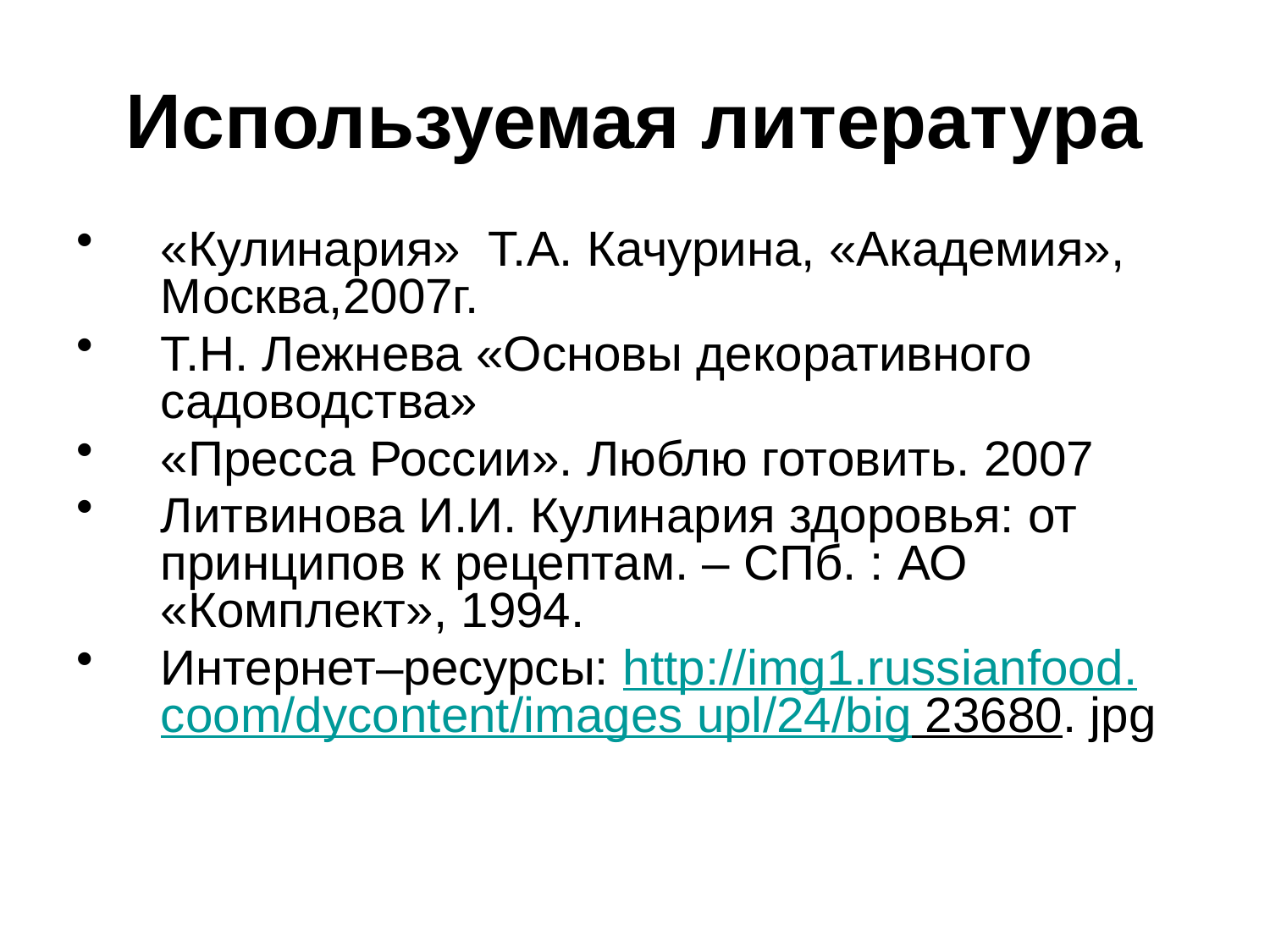

# Используемая литература
«Кулинария»  Т.А. Качурина, «Академия», Москва,2007г.
Т.Н. Лежнева «Основы декоративного садоводства»
«Пресса России». Люблю готовить. 2007
Литвинова И.И. Кулинария здоровья: от принципов к рецептам. – СПб. : АО «Комплект», 1994.
Интернет–ресурсы: http://img1.russianfood.coom/dycontent/images upl/24/big 23680. jpg